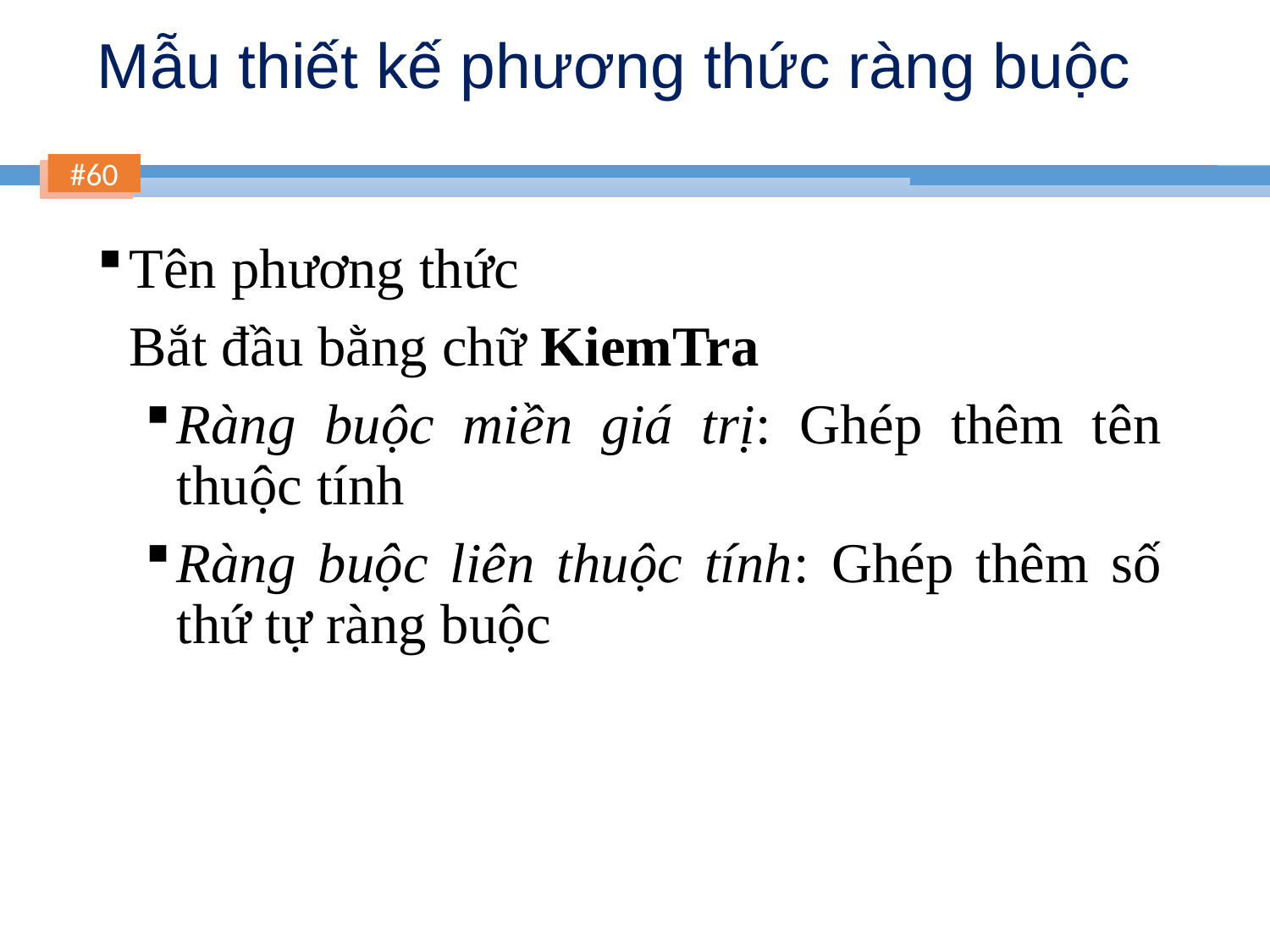

# Mẫu thiết kế phương thức ràng buộc
Tên phương thức
	Bắt đầu bằng chữ KiemTra
Ràng buộc miền giá trị: Ghép thêm tên thuộc tính
Ràng buộc liên thuộc tính: Ghép thêm số thứ tự ràng buộc
60